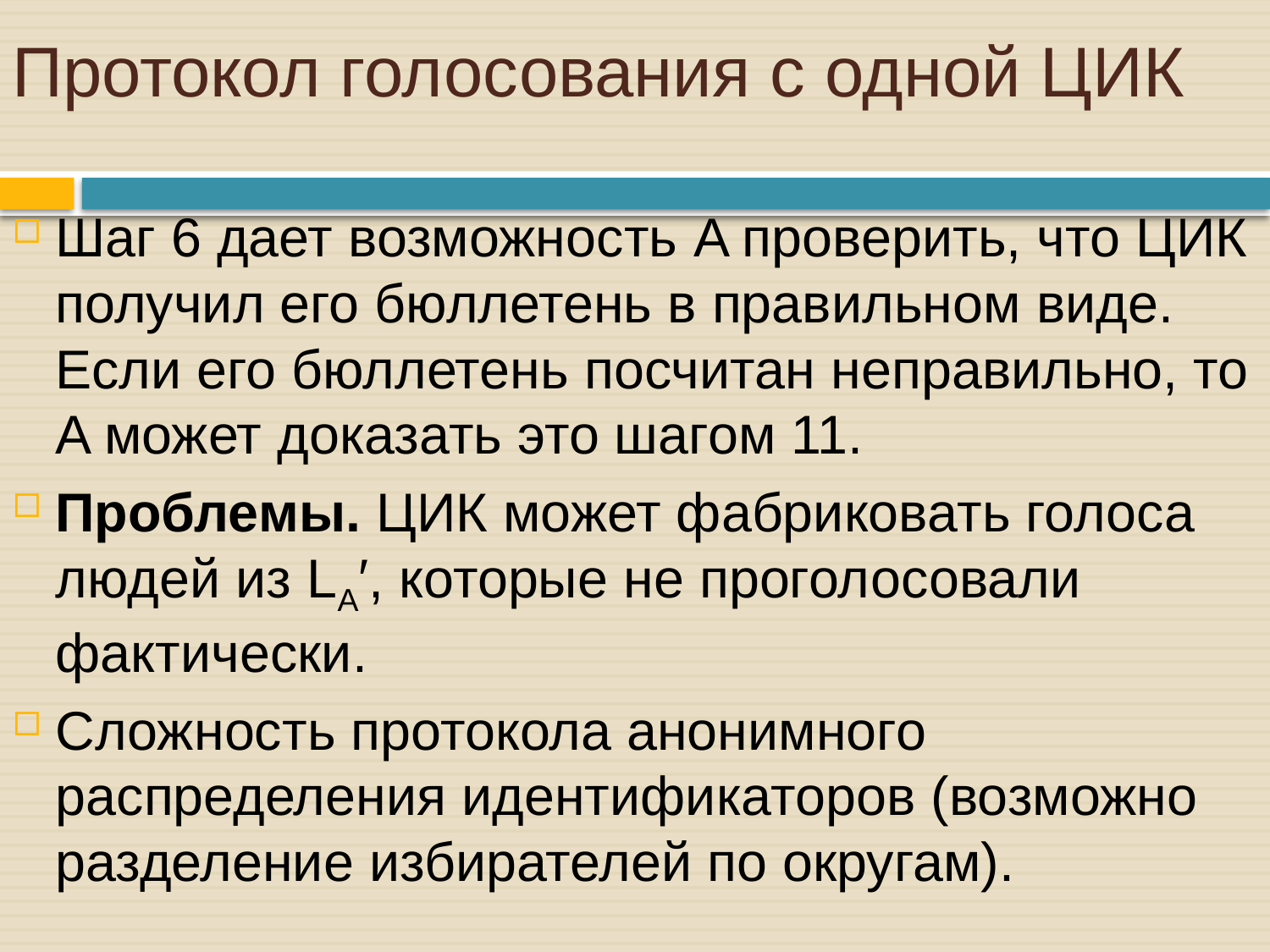

# Протокол голосования с одной ЦИК
Шаг 6 дает возможность A проверить, что ЦИК получил его бюллетень в правильном виде. Если его бюллетень посчитан неправильно, то A может доказать это шагом 11.
Проблемы. ЦИК может фабриковать голоса людей из LA′, которые не проголосовали фактически.
Сложность протокола анонимного распределения идентификаторов (возможно разделение избирателей по округам).